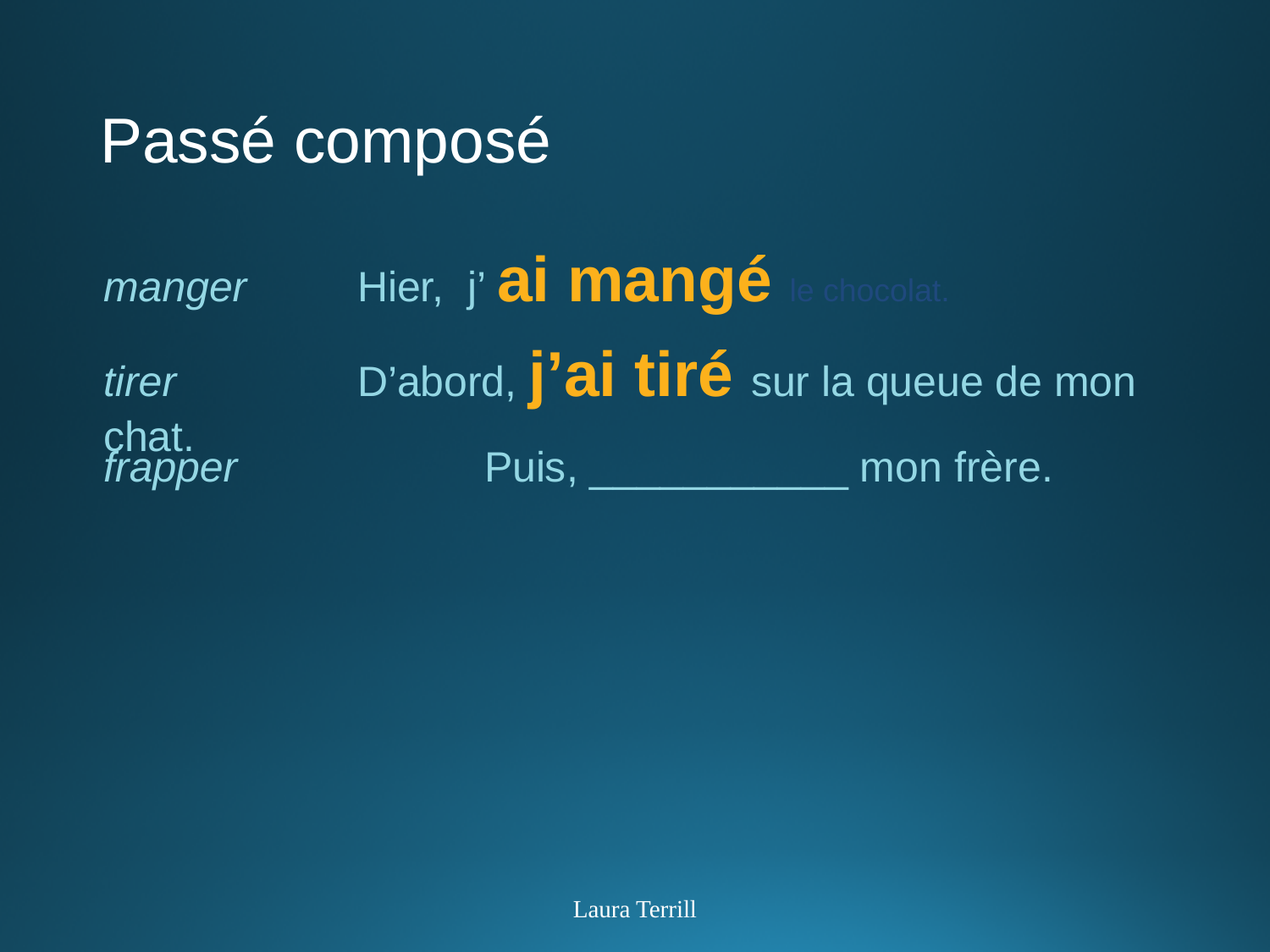

# Passé composé
manger	Hier,  j’ ai mangé le chocolat.
tirer		D’abord, j’ai tiré sur la queue de mon chat.

frapper		Puis, ___________ mon frère.

Laura Terrill